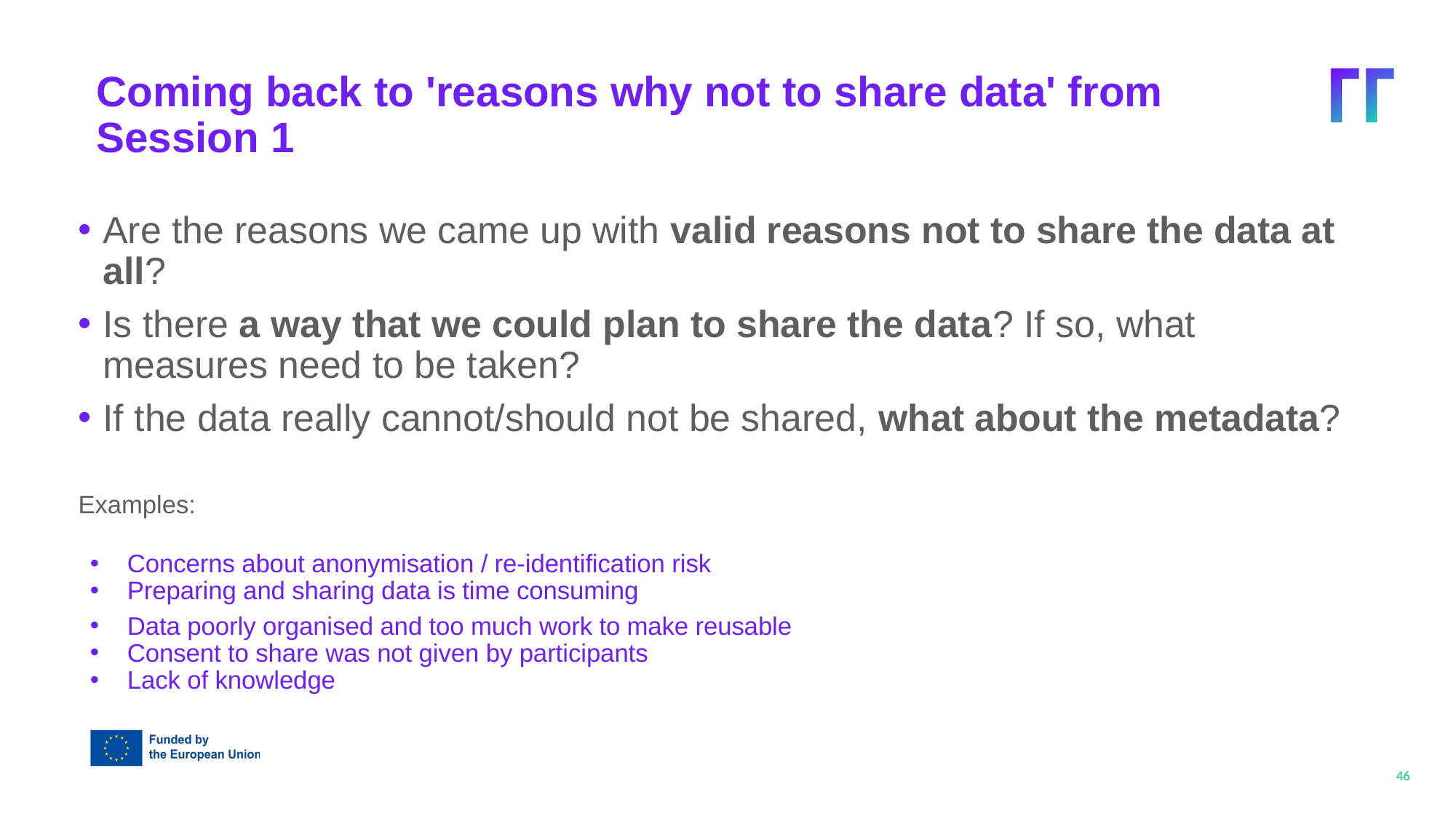

Coming back to 'reasons why not to share data' from Session 1
Are the reasons we came up with valid reasons not to share the data at all?
Is there a way that we could plan to share the data? If so, what measures need to be taken?
If the data really cannot/should not be shared, what about the metadata?

Examples:

Concerns about anonymisation / re-identification risk
Preparing and sharing data is time consuming
Data poorly organised and too much work to make reusable
Consent to share was not given by participants
Lack of knowledge